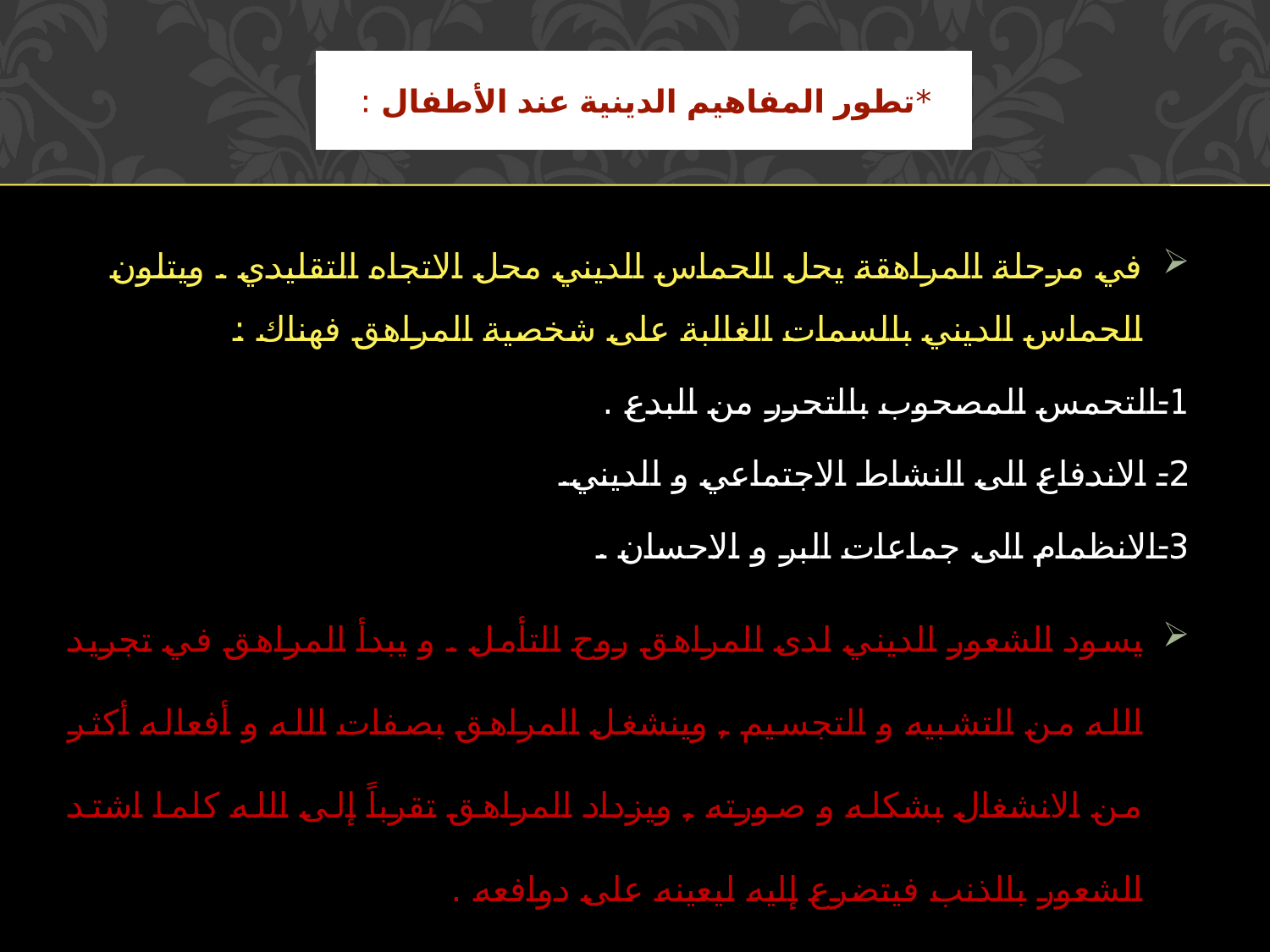

# *تطور المفاهيم الدينية عند الأطفال :
في مرحلة المراهقة يحل الحماس الديني محل الاتجاه التقليدي . ويتلون الحماس الديني بالسمات الغالبة على شخصية المراهق فهناك :
1-التحمس المصحوب بالتحرر من البدع .
2- الاندفاع الى النشاط الاجتماعي و الديني.
3-الانظمام الى جماعات البر و الاحسان .
يسود الشعور الديني لدى المراهق روح التأمل . و يبدأ المراهق في تجريد الله من التشبيه و التجسيم , وينشغل المراهق بصفات الله و أفعاله أكثر من الانشغال بشكله و صورته , ويزداد المراهق تقرباً إلى الله كلما اشتد الشعور بالذنب فيتضرع إليه ليعينه على دوافعه .